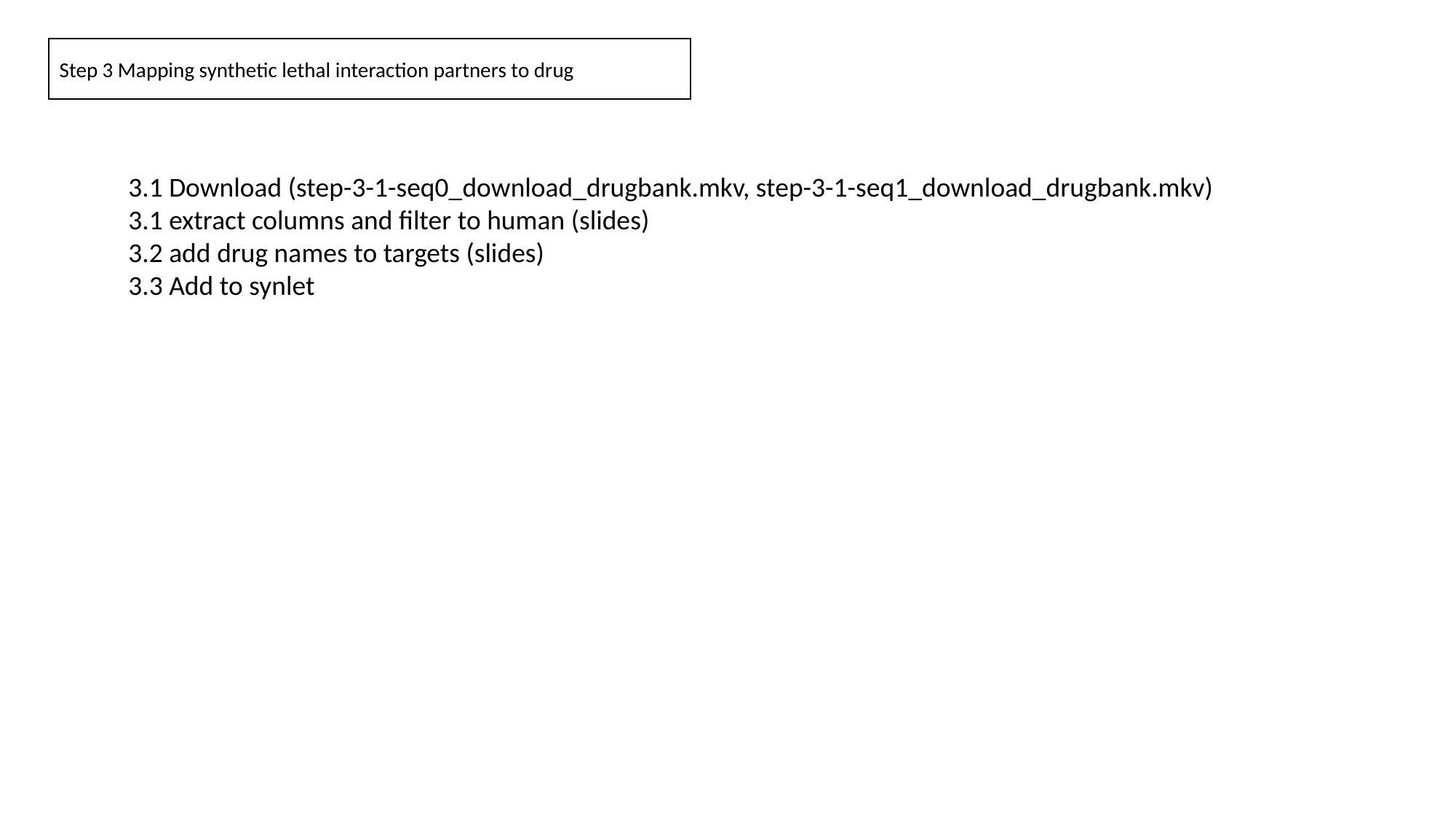

Step 3 Mapping synthetic lethal interaction partners to drug
3.1 Download (step-3-1-seq0_download_drugbank.mkv, step-3-1-seq1_download_drugbank.mkv)
3.1 extract columns and filter to human (slides)
3.2 add drug names to targets (slides)
3.3 Add to synlet